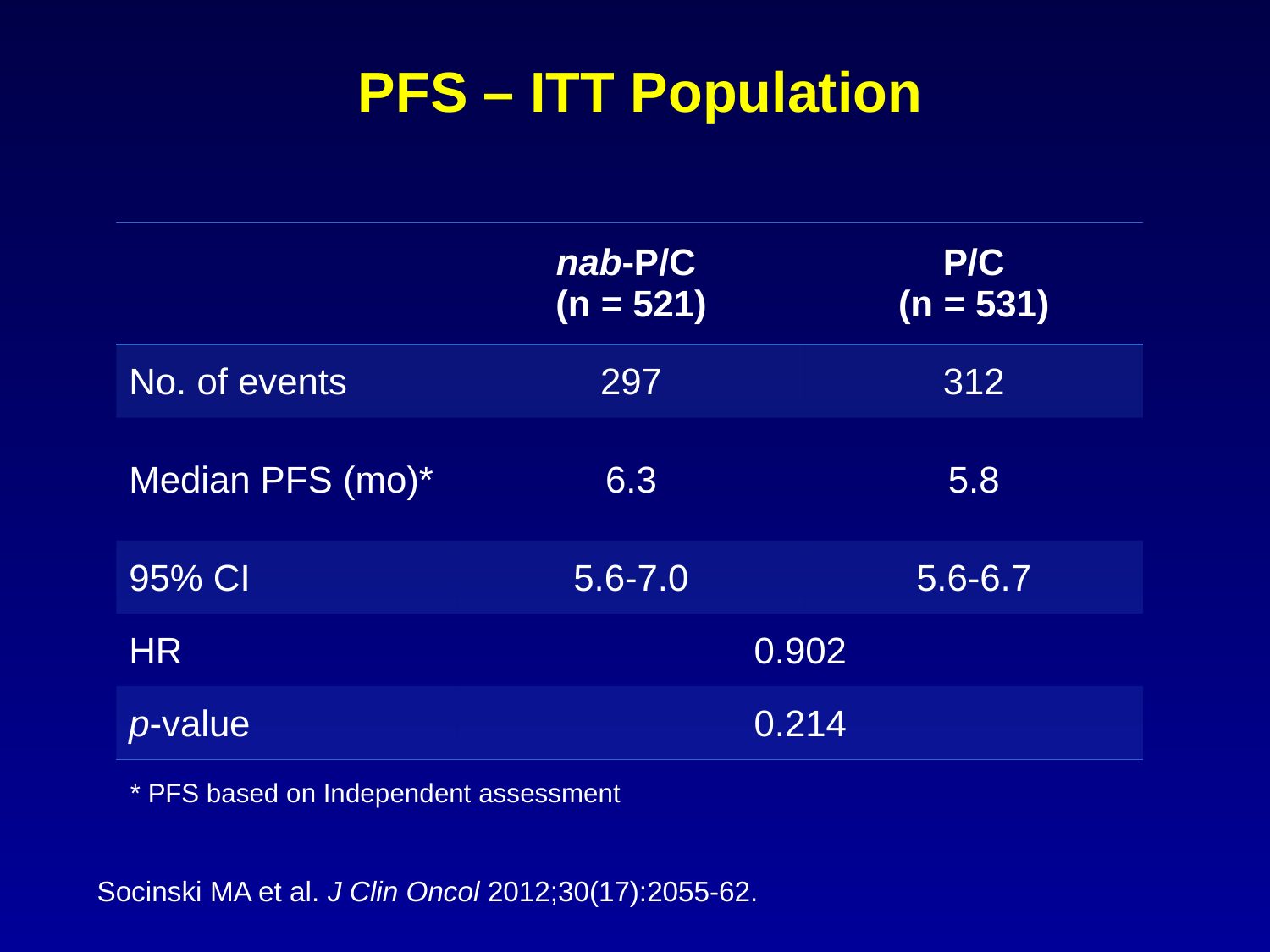

# PFS – ITT Population

|  | nab-P/C (n = 521) | P/C (n = 531) |
| --- | --- | --- |
| No. of events | 297 | 312 |
| Median PFS (mo)\* | 6.3 | 5.8 |
| 95% CI | 5.6-7.0 | 5.6-6.7 |
| HR | 0.902 |  |
| p-value | 0.214 |  |
* PFS based on Independent assessment
Socinski MA et al. J Clin Oncol 2012;30(17):2055-62.